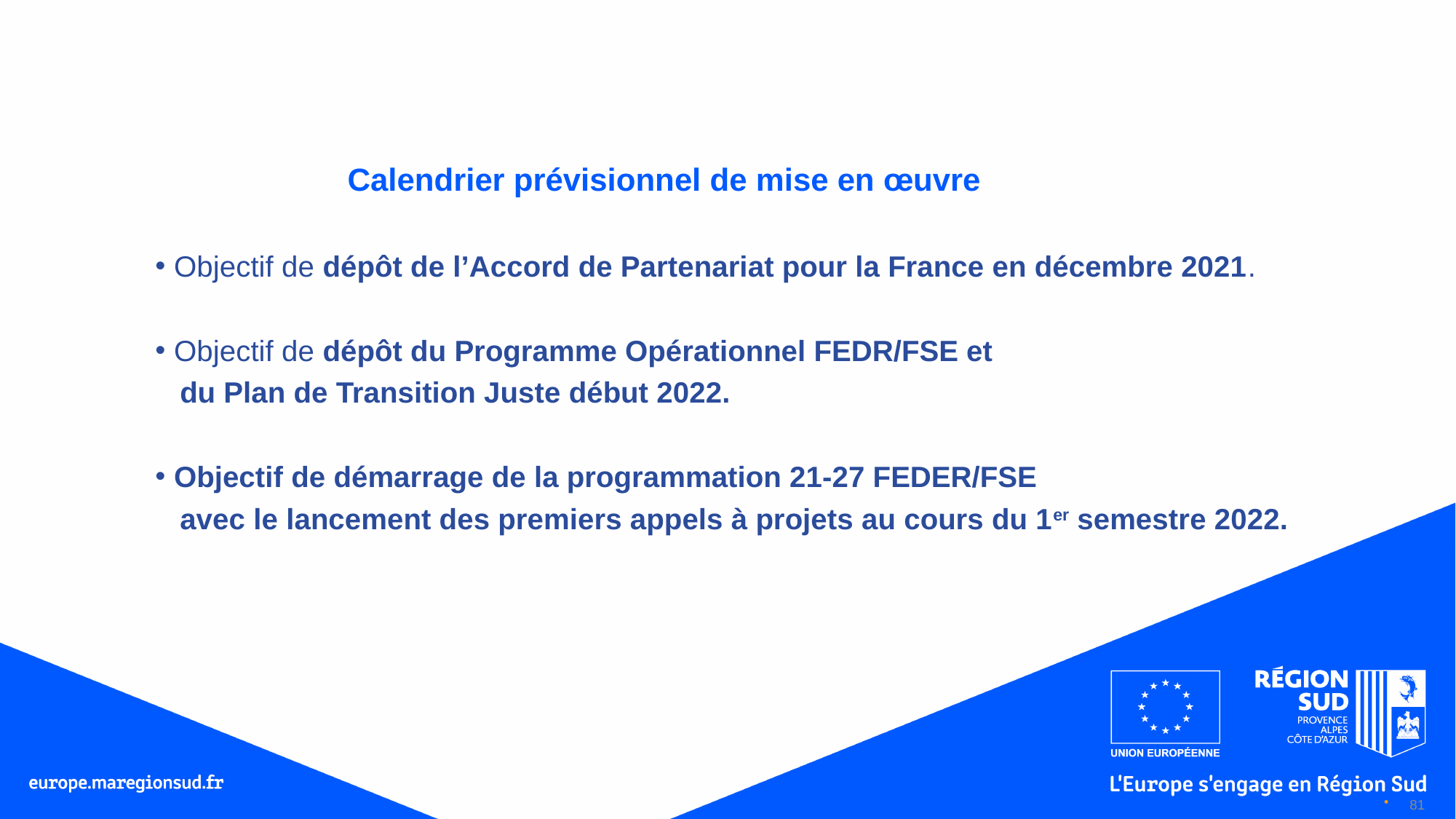

# Calendrier prévisionnel de mise en œuvre
Objectif de dépôt de l’Accord de Partenariat pour la France en décembre 2021.

Objectif de dépôt du Programme Opérationnel FEDR/FSE et
   du Plan de Transition Juste début 2022.

Objectif de démarrage de la programmation 21-27 FEDER/FSE
   avec le lancement des premiers appels à projets au cours du 1er semestre 2022.

81